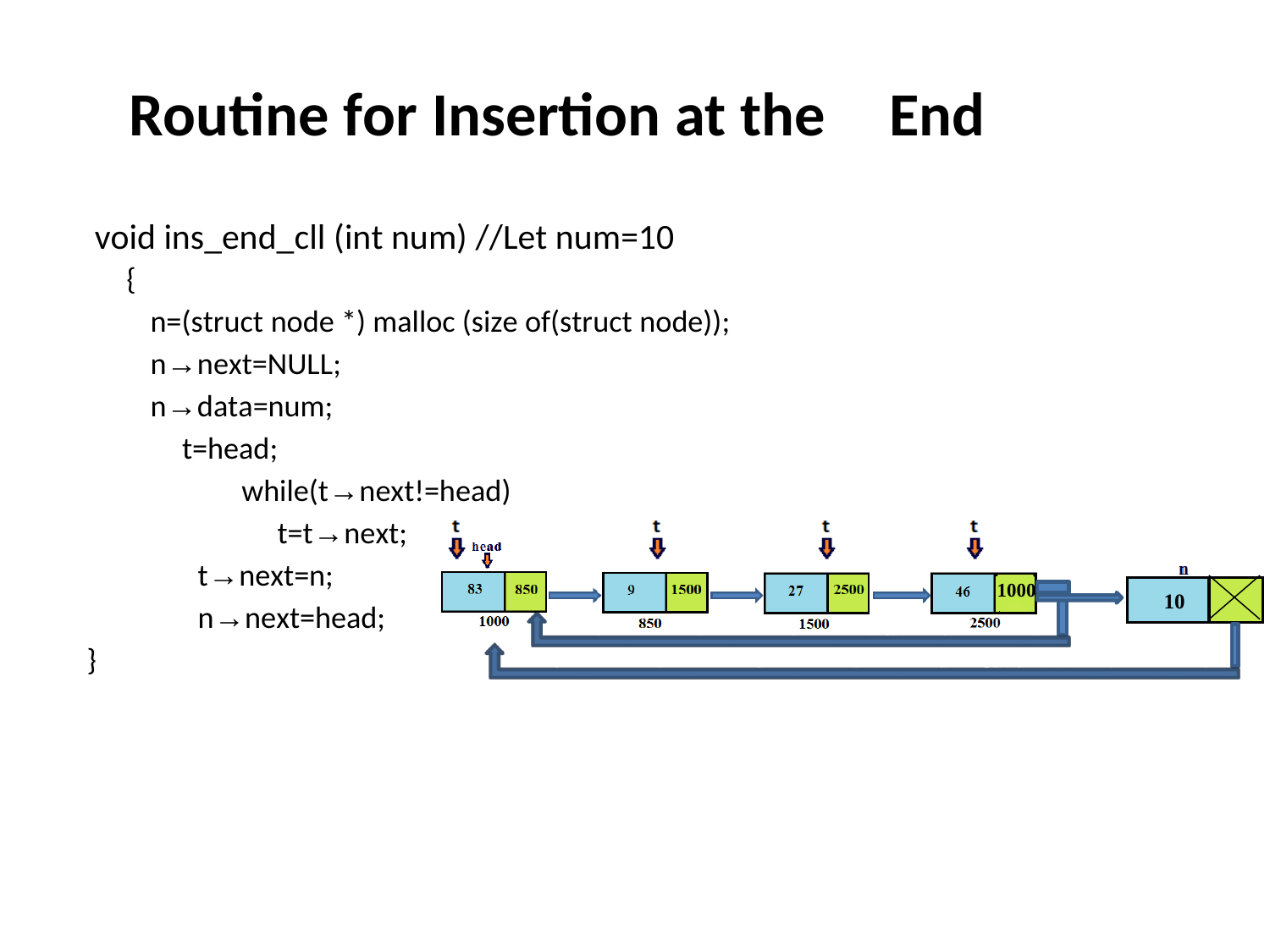

Routine for Insertion at the
void ins_end_cll (int num) //Let num=10
{
n=(struct node *) malloc (size of(struct node));
n→next=NULL;
n→data=num;
t=head;
while(t→next!=head)
t=t→next;
t→next=n;
n→next=head;
}
End

1000

10